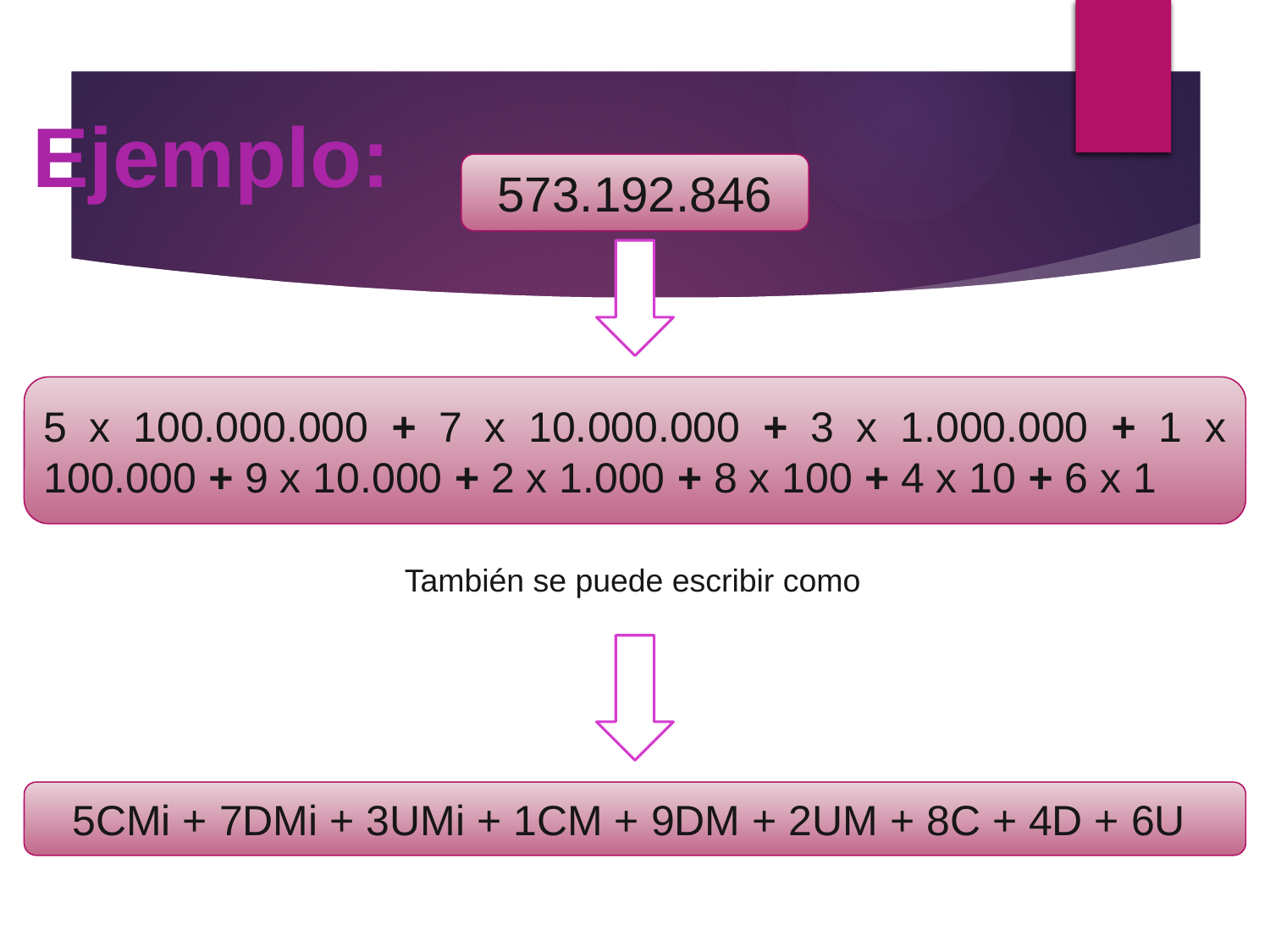

Ejemplo:
573.192.846

5 x 100.000.000 + 7 x 10.000.000 + 3 x 1.000.000 + 1 x 100.000 + 9 x 10.000 + 2 x 1.000 + 8 x 100 + 4 x 10 + 6 x 1
También se puede escribir como

5CMi + 7DMi + 3UMi + 1CM + 9DM + 2UM + 8C + 4D + 6U